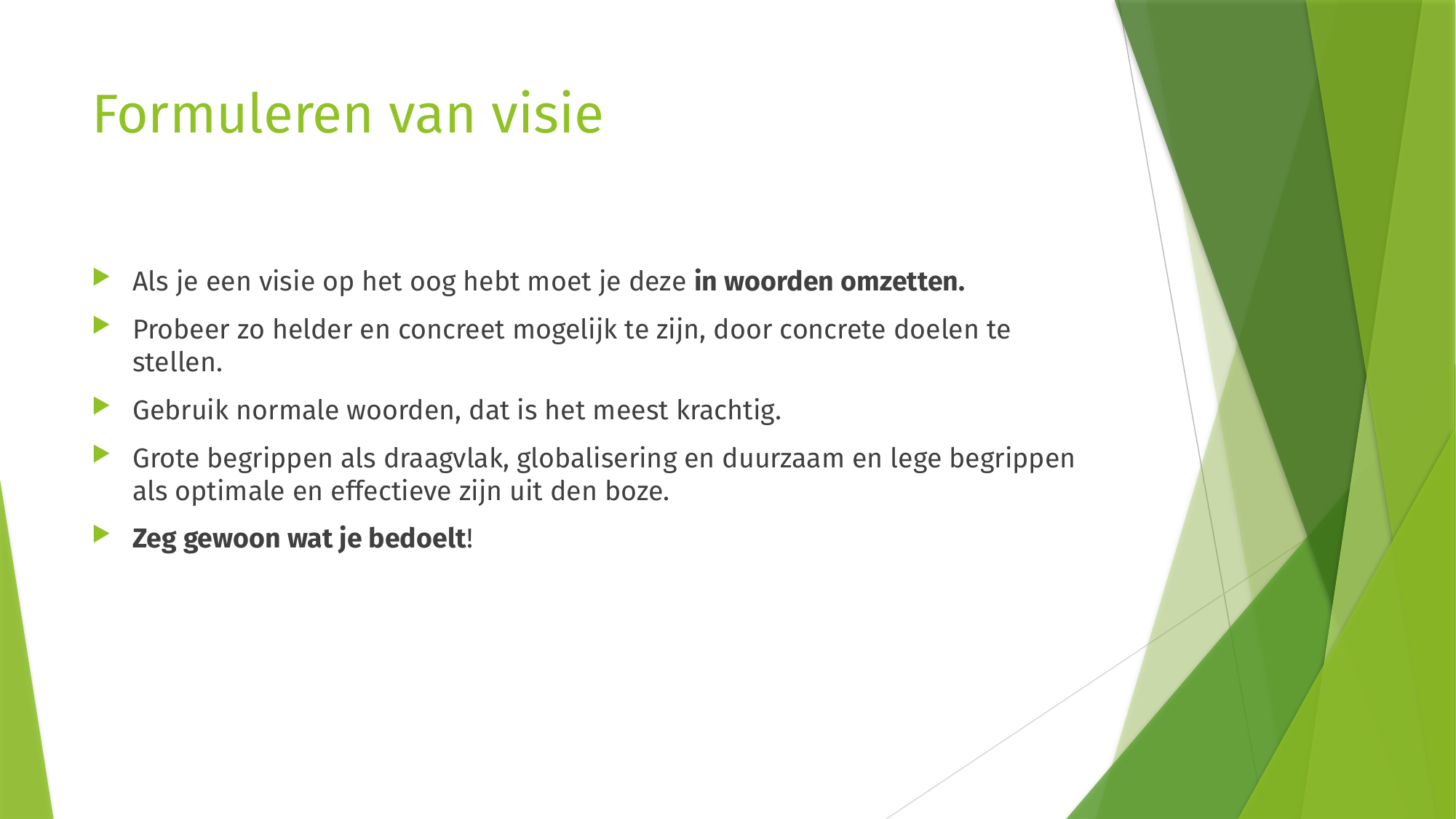

# Formuleren van visie
Als je een visie op het oog hebt moet je deze in woorden omzetten.
Probeer zo helder en concreet mogelijk te zijn, door concrete doelen te stellen.
Gebruik normale woorden, dat is het meest krachtig.
Grote begrippen als draagvlak, globalisering en duurzaam en lege begrippen  als optimale en effectieve zijn uit den boze.
Zeg gewoon wat je bedoelt!